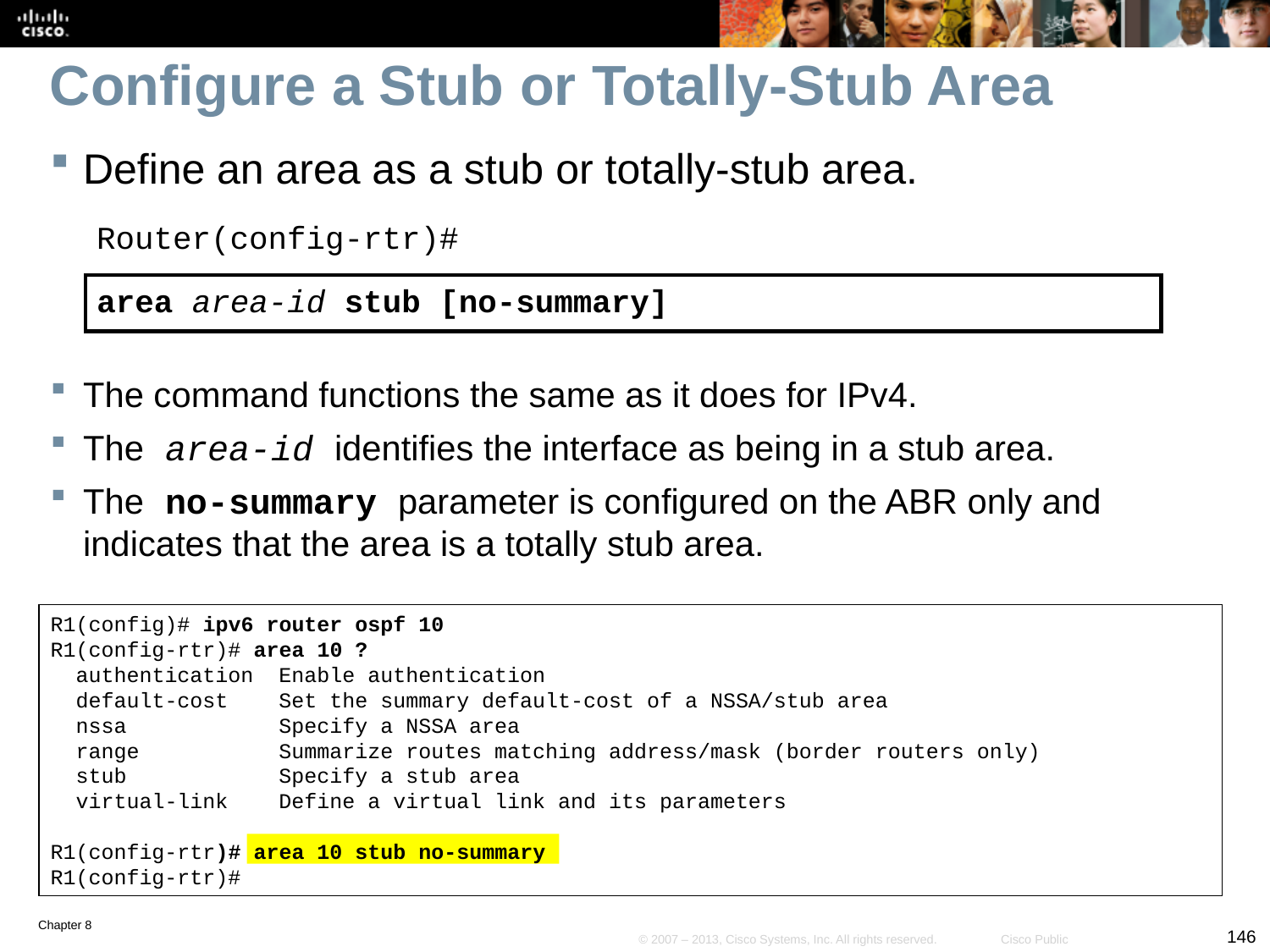

# Configure a Stub or Totally-Stub Area
Define an area as a stub or totally-stub area.
Router(config-rtr)#
area area-id stub [no-summary]
The command functions the same as it does for IPv4.
The area-id identifies the interface as being in a stub area.
The no-summary parameter is configured on the ABR only and indicates that the area is a totally stub area.
R1(config)# ipv6 router ospf 10
R1(config-rtr)# area 10 ?
  authentication  Enable authentication
  default-cost    Set the summary default-cost of a NSSA/stub area
  nssa            Specify a NSSA area
  range           Summarize routes matching address/mask (border routers only)
  stub            Specify a stub area
  virtual-link    Define a virtual link and its parameters

R1(config-rtr)# area 10 stub no-summary
R1(config-rtr)#